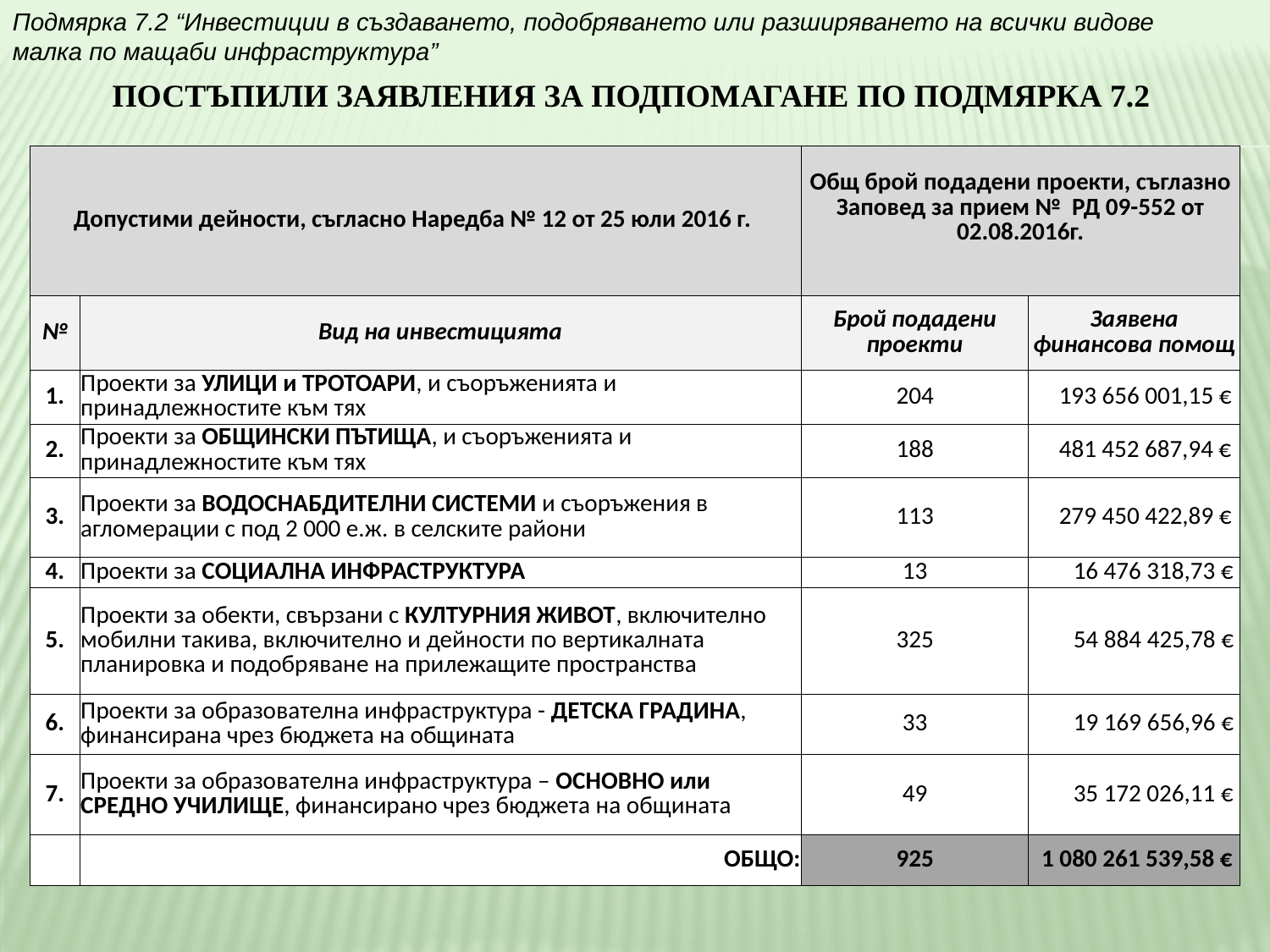

Подмярка 7.2 “Инвестиции в създаването, подобряването или разширяването на всички видове малка по мащаби инфраструктура”
# Постъпили заявления за подпомагане по подмярка 7.2
| Допустими дейности, съгласно Наредба № 12 от 25 юли 2016 г. |  | Общ брой подадени проекти, съглазно Заповед за прием № РД 09-552 от 02.08.2016г. |  |
| --- | --- | --- | --- |
| № | Вид на инвестицията | Брой подадени проекти | Заявена финансова помощ |
| 1. | Проекти за УЛИЦИ и ТРОТОАРИ, и съоръженията и принадлежностите към тях | 204 | 193 656 001,15 € |
| 2. | Проекти за ОБЩИНСКИ ПЪТИЩА, и съоръженията и принадлежностите към тях | 188 | 481 452 687,94 € |
| 3. | Проекти за ВОДОСНАБДИТЕЛНИ СИСТЕМИ и съоръжения в агломерации с под 2 000 е.ж. в селските райони | 113 | 279 450 422,89 € |
| 4. | Проекти за СОЦИАЛНА ИНФРАСТРУКТУРА | 13 | 16 476 318,73 € |
| 5. | Проекти за обекти, свързани с КУЛТУРНИЯ ЖИВОТ, включително мобилни такива, включително и дейности по вертикалната планировка и подобряване на прилежащите пространства | 325 | 54 884 425,78 € |
| 6. | Проекти за образователна инфраструктура - ДЕТСКА ГРАДИНА, финансирана чрез бюджета на общината | 33 | 19 169 656,96 € |
| 7. | Проекти за образователна инфраструктура – ОСНОВНО или СРЕДНО УЧИЛИЩЕ, финансирано чрез бюджета на общината | 49 | 35 172 026,11 € |
|  | ОБЩО: | 925 | 1 080 261 539,58 € |